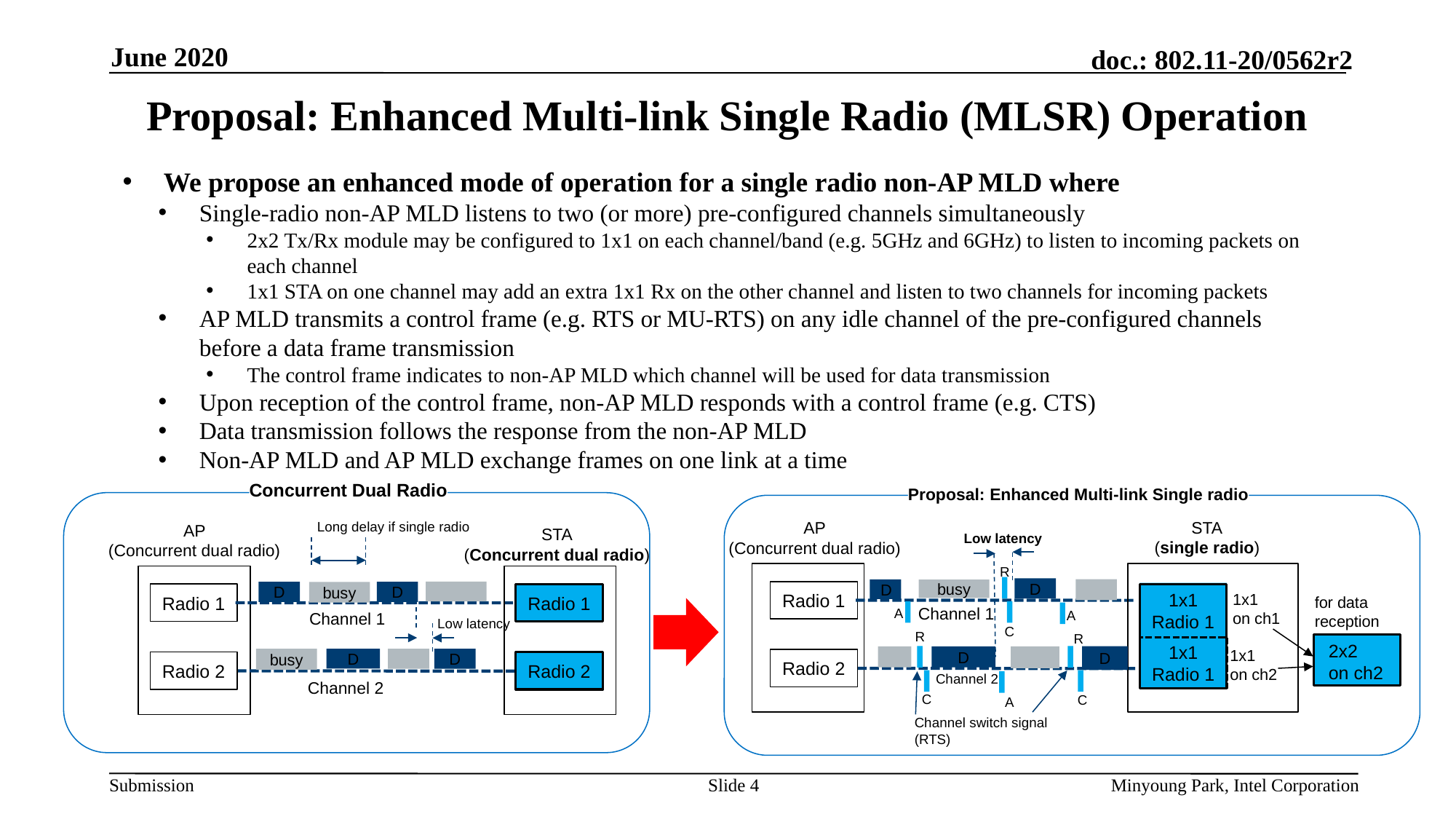

June 2020
# Proposal: Enhanced Multi-link Single Radio (MLSR) Operation
We propose an enhanced mode of operation for a single radio non-AP MLD where
Single-radio non-AP MLD listens to two (or more) pre-configured channels simultaneously
2x2 Tx/Rx module may be configured to 1x1 on each channel/band (e.g. 5GHz and 6GHz) to listen to incoming packets on each channel
1x1 STA on one channel may add an extra 1x1 Rx on the other channel and listen to two channels for incoming packets
AP MLD transmits a control frame (e.g. RTS or MU-RTS) on any idle channel of the pre-configured channels before a data frame transmission
The control frame indicates to non-AP MLD which channel will be used for data transmission
Upon reception of the control frame, non-AP MLD responds with a control frame (e.g. CTS)
Data transmission follows the response from the non-AP MLD
Non-AP MLD and AP MLD exchange frames on one link at a time

Concurrent Dual Radio
Proposal: Enhanced Multi-link Single radio

STA
(single radio)
AP
(Concurrent dual radio)
Long delay if single radio
AP
(Concurrent dual radio)
STA
(Concurrent dual radio)
Low latency
R

D

D
busy
Radio 1

D
busy
D
1x1 Radio 1
Radio 1
Radio 1

1x1
on ch1
for data reception

Channel 1
A
A
Channel 1
Low latency
C
R
R
2x2
on ch2

1x1 Radio 1
1x1
on ch2

D
D

busy
D

D
Radio 2
Radio 2
Radio 2

Channel 2

Channel 2
C
C
A
Channel switch signal
(RTS)
Slide 4
Minyoung Park, Intel Corporation